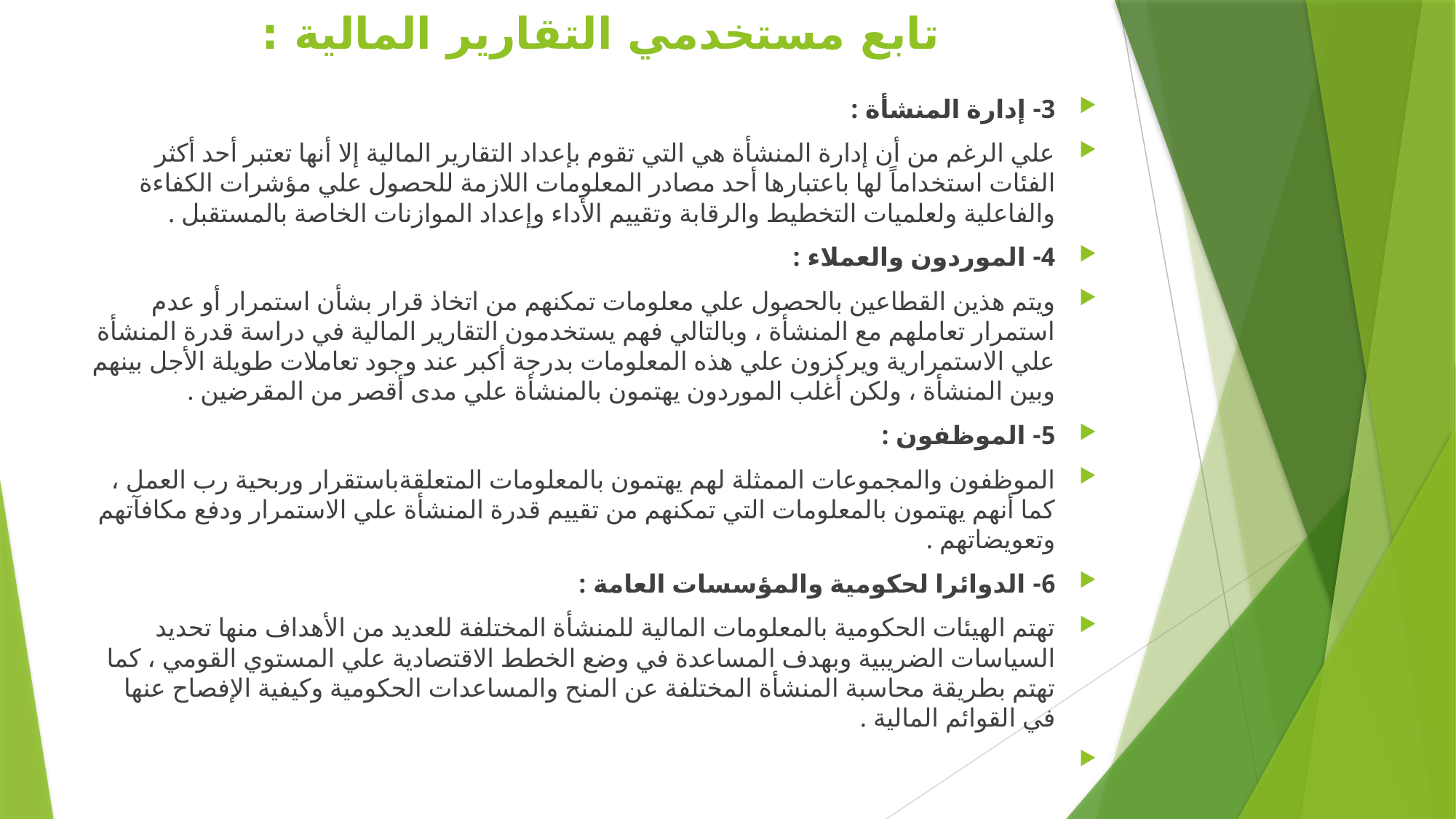

# تابع مستخدمي التقارير المالية :
3- إدارة المنشأة :
علي الرغم من أن إدارة المنشأة هي التي تقوم بإعداد التقارير المالية إلا أنها تعتبر أحد أكثر الفئات استخداماً لها باعتبارها أحد مصادر المعلومات اللازمة للحصول علي مؤشرات الكفاءة والفاعلية ولعلميات التخطيط والرقابة وتقييم الأداء وإعداد الموازنات الخاصة بالمستقبل .
4- الموردون والعملاء :
ويتم هذين القطاعين بالحصول علي معلومات تمكنهم من اتخاذ قرار بشأن استمرار أو عدم استمرار تعاملهم مع المنشأة ، وبالتالي فهم يستخدمون التقارير المالية في دراسة قدرة المنشأة علي الاستمرارية ويركزون علي هذه المعلومات بدرجة أكبر عند وجود تعاملات طويلة الأجل بينهم وبين المنشأة ، ولكن أغلب الموردون يهتمون بالمنشأة علي مدى أقصر من المقرضين .
5- الموظفون :
الموظفون والمجموعات الممثلة لهم يهتمون بالمعلومات المتعلقةباستقرار وربحية رب العمل ، كما أنهم يهتمون بالمعلومات التي تمكنهم من تقييم قدرة المنشأة علي الاستمرار ودفع مكافآتهم وتعويضاتهم .
6- الدوائرا لحكومية والمؤسسات العامة :
تهتم الهيئات الحكومية بالمعلومات المالية للمنشأة المختلفة للعديد من الأهداف منها تحديد السياسات الضريبية وبهدف المساعدة في وضع الخطط الاقتصادية علي المستوي القومي ، كما تهتم بطريقة محاسبة المنشأة المختلفة عن المنح والمساعدات الحكومية وكيفية الإفصاح عنها في القوائم المالية .